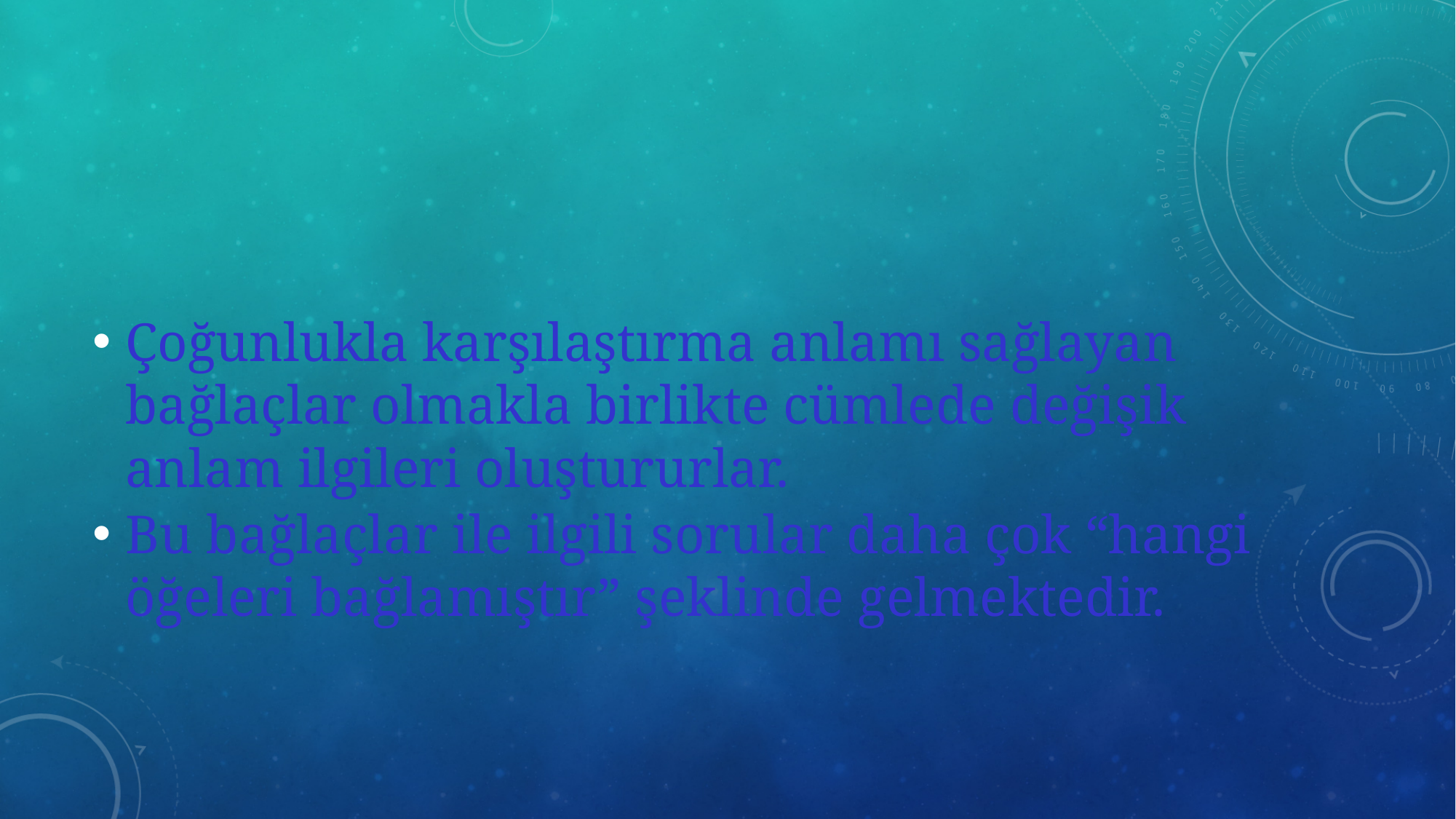

#
Çoğunlukla karşılaştırma anlamı sağlayan bağlaçlar olmakla birlikte cümlede değişik anlam ilgileri oluştururlar.
Bu bağlaçlar ile ilgili sorular daha çok “hangi öğeleri bağlamıştır” şeklinde gelmektedir.